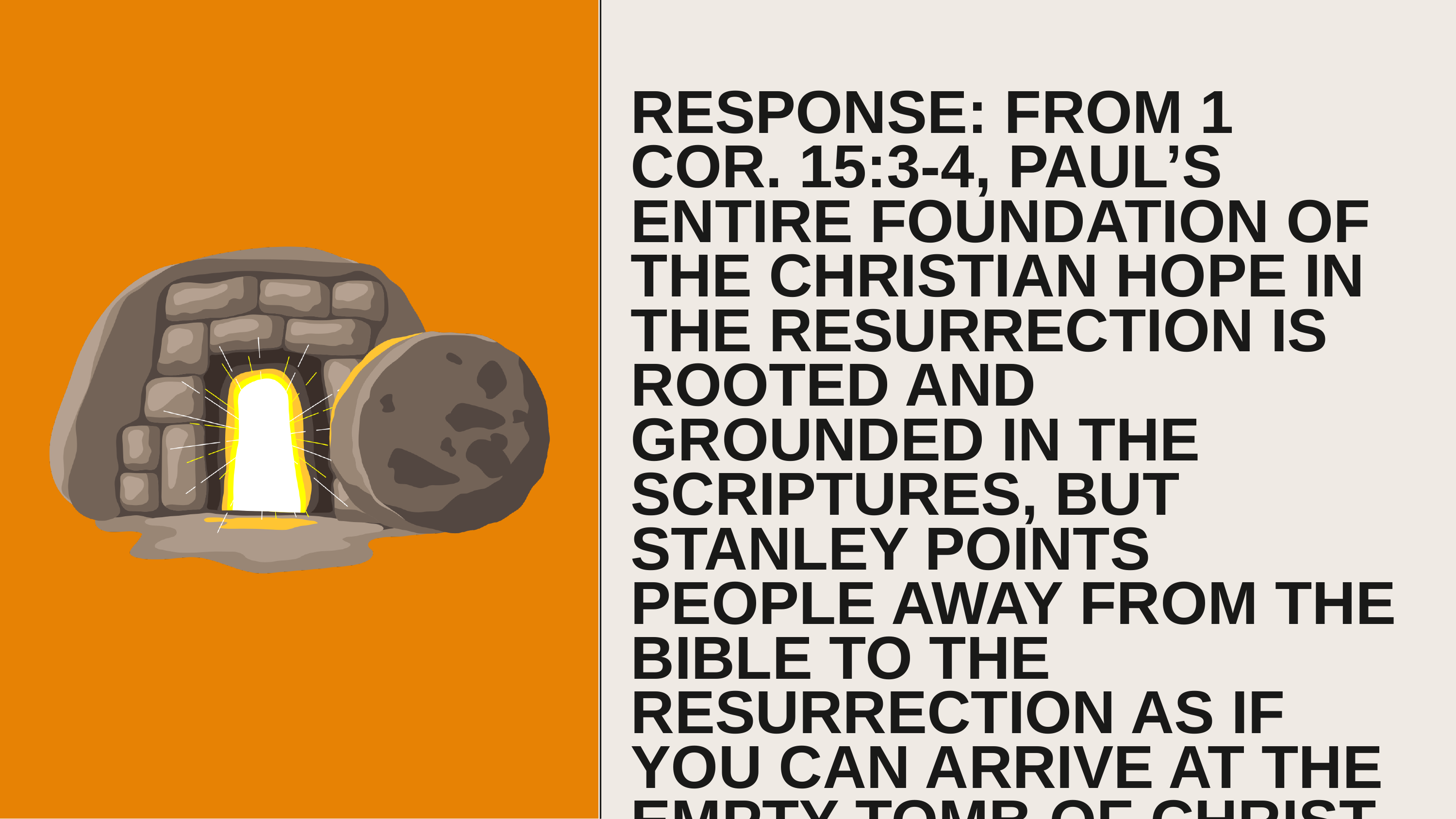

RESPONSE: FROM 1 COR. 15:3-4, PAUL’S ENTIRE FOUNDATION OF THE CHRISTIAN HOPE IN THE RESURRECTION IS ROOTED AND GROUNDED IN THE SCRIPTURES, BUT STANLEY POINTS PEOPLE AWAY FROM THE BIBLE TO THE RESURRECTION AS IF YOU CAN ARRIVE AT THE EMPTY TOMB OF CHRIST APART FROM GOD’S WORD.